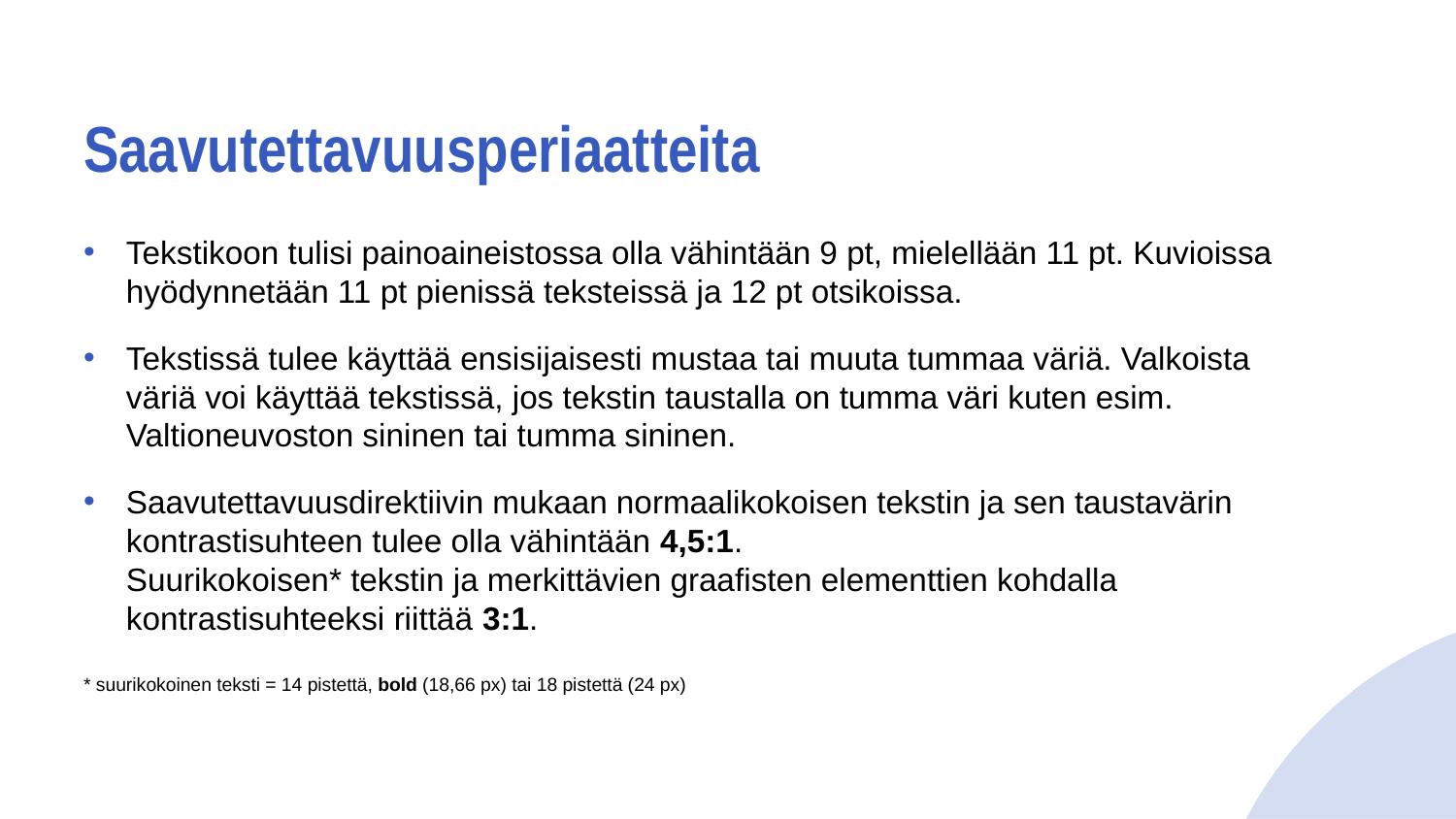

# Saavutettavuusperiaatteita
Tekstikoon tulisi painoaineistossa olla vähintään 9 pt, mielellään 11 pt. Kuvioissa hyödynnetään 11 pt pienissä teksteissä ja 12 pt otsikoissa.
Tekstissä tulee käyttää ensisijaisesti mustaa tai muuta tummaa väriä. Valkoista väriä voi käyttää tekstissä, jos tekstin taustalla on tumma väri kuten esim. Valtioneuvoston sininen tai tumma sininen.
Saavutettavuusdirektiivin mukaan normaalikokoisen tekstin ja sen taustavärin kontrastisuhteen tulee olla vähintään 4,5:1.
Suurikokoisen* tekstin ja merkittävien graafisten elementtien kohdalla kontrastisuhteeksi riittää 3:1.
* suurikokoinen teksti = 14 pistettä, bold (18,66 px) tai 18 pistettä (24 px)